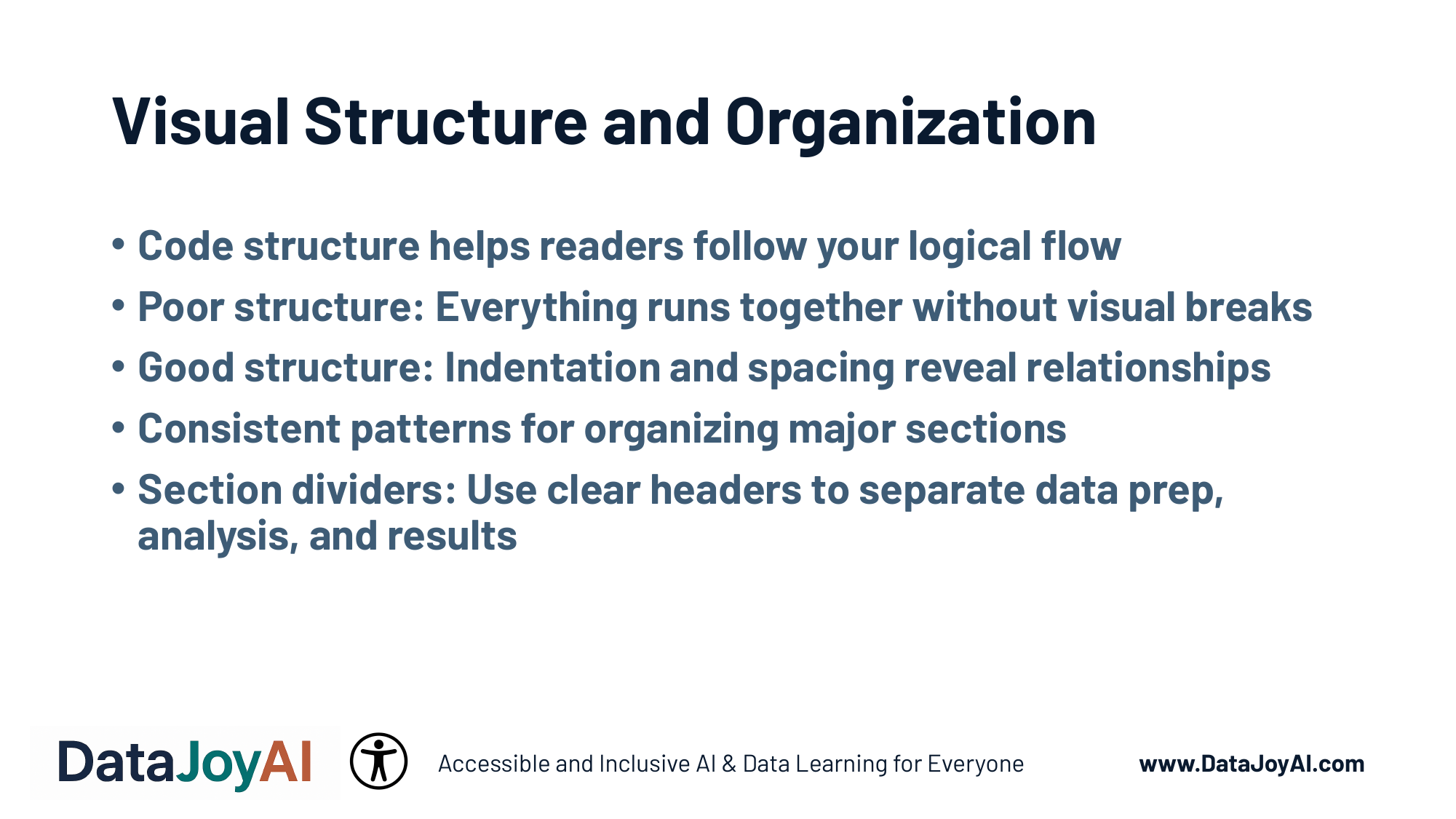

# Visual Structure and Organization
Code structure helps readers follow your logical flow
Poor structure: Everything runs together without visual breaks
Good structure: Indentation and spacing reveal relationships
Consistent patterns for organizing major sections
Section dividers: Use clear headers to separate data prep, analysis, and results